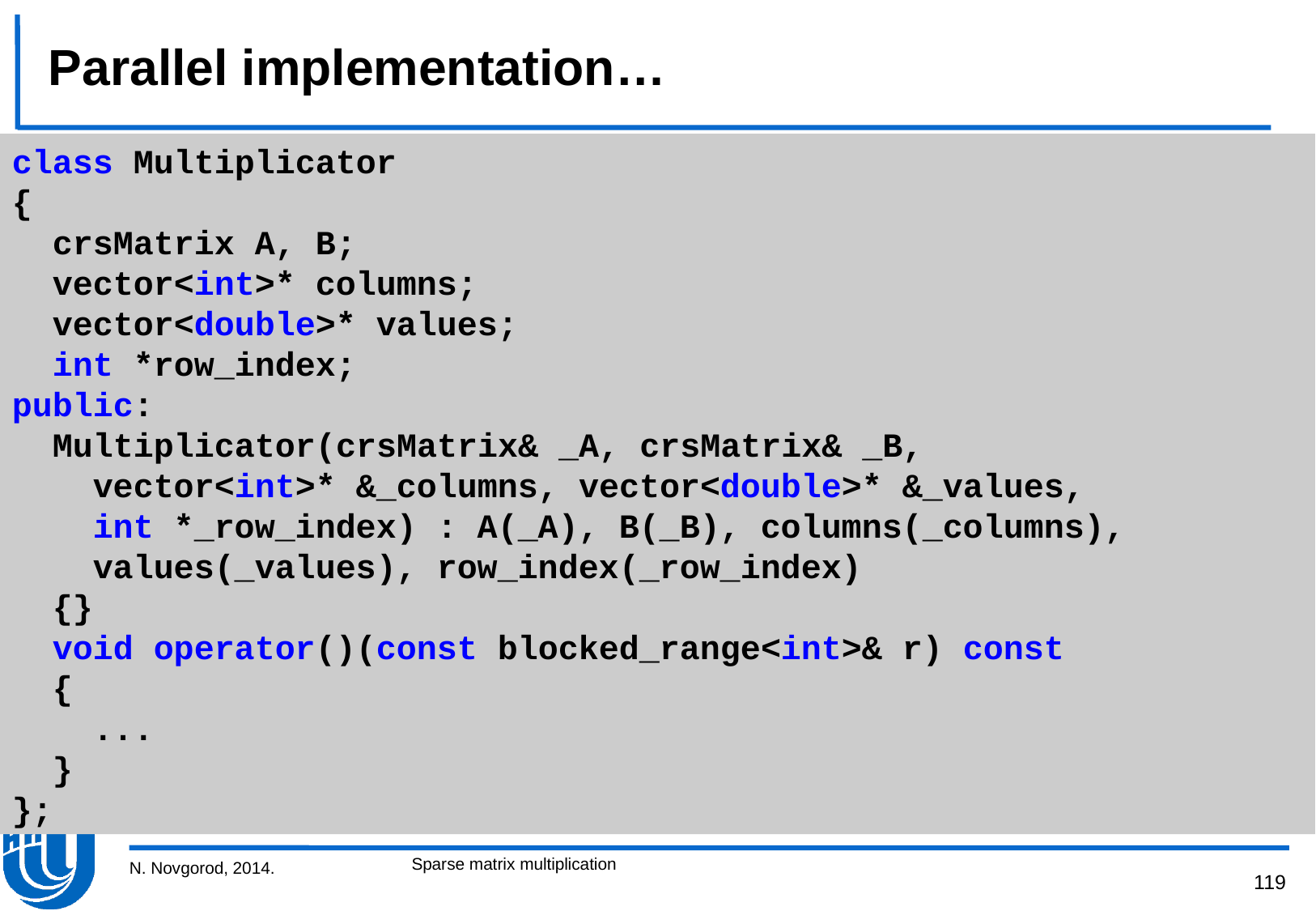

# Parallel implementation…
class Multiplicator
{
  crsMatrix A, B;
  vector<int>* columns;
  vector<double>* values;
  int *row_index;
public:
  Multiplicator(crsMatrix& _A, crsMatrix& _B,
    vector<int>* &_columns, vector<double>* &_values,
    int *_row_index) : A(_A), B(_B), columns(_columns),
    values(_values), row_index(_row_index)
  {}
  void operator()(const blocked_range<int>& r) const
  {
    ...
  }
};
Sparse matrix multiplication
N. Novgorod, 2014.
119